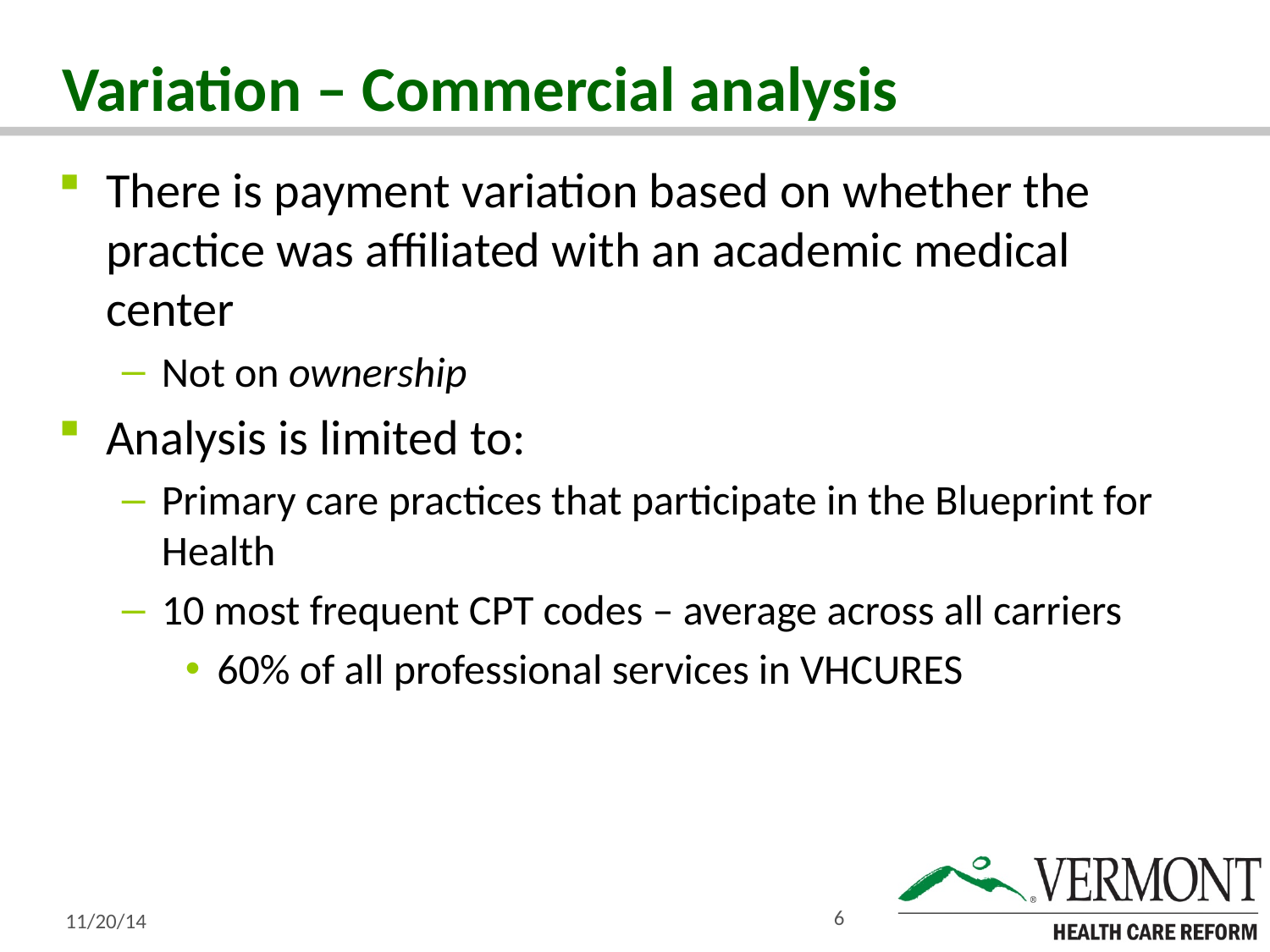

# Variation – Commercial analysis
There is payment variation based on whether the practice was affiliated with an academic medical center
Not on ownership
Analysis is limited to:
Primary care practices that participate in the Blueprint for Health
10 most frequent CPT codes – average across all carriers
60% of all professional services in VHCURES

11/20/14
6